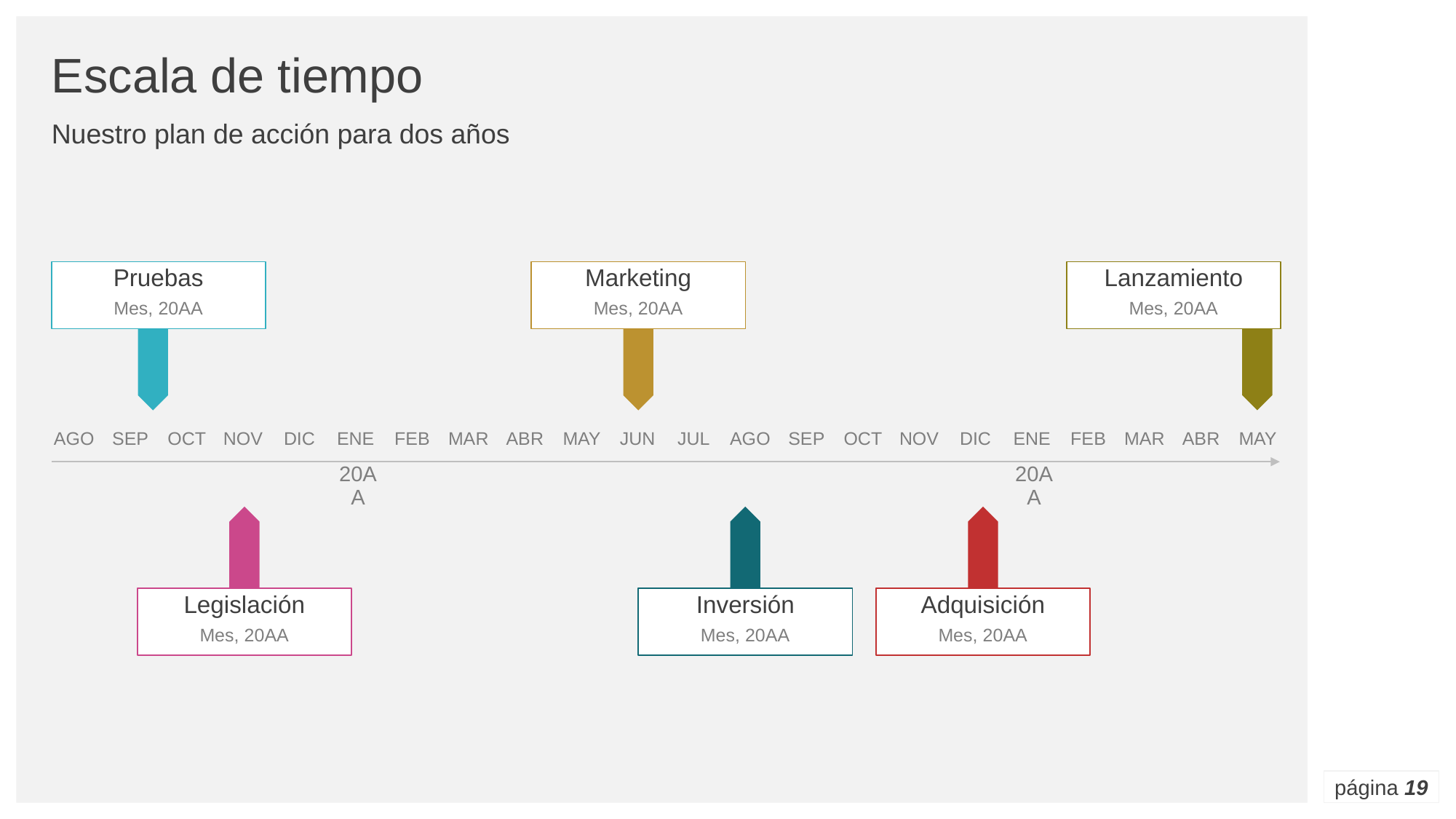

# Escala de tiempo
Nuestro plan de acción para dos años
Pruebas
Marketing
Lanzamiento
Mes, 20AA
Mes, 20AA
Mes, 20AA

AGO
SEP
OCT
NOV
DIC
ENE
FEB
MAR
ABR
MAY
JUN
JUL
AGO
SEP
OCT
NOV
DIC
ENE
FEB
MAR
ABR
MAY
20AA
20AA

Legislación
Inversión
Adquisición
Mes, 20AA
Mes, 20AA
Mes, 20AA
página 19